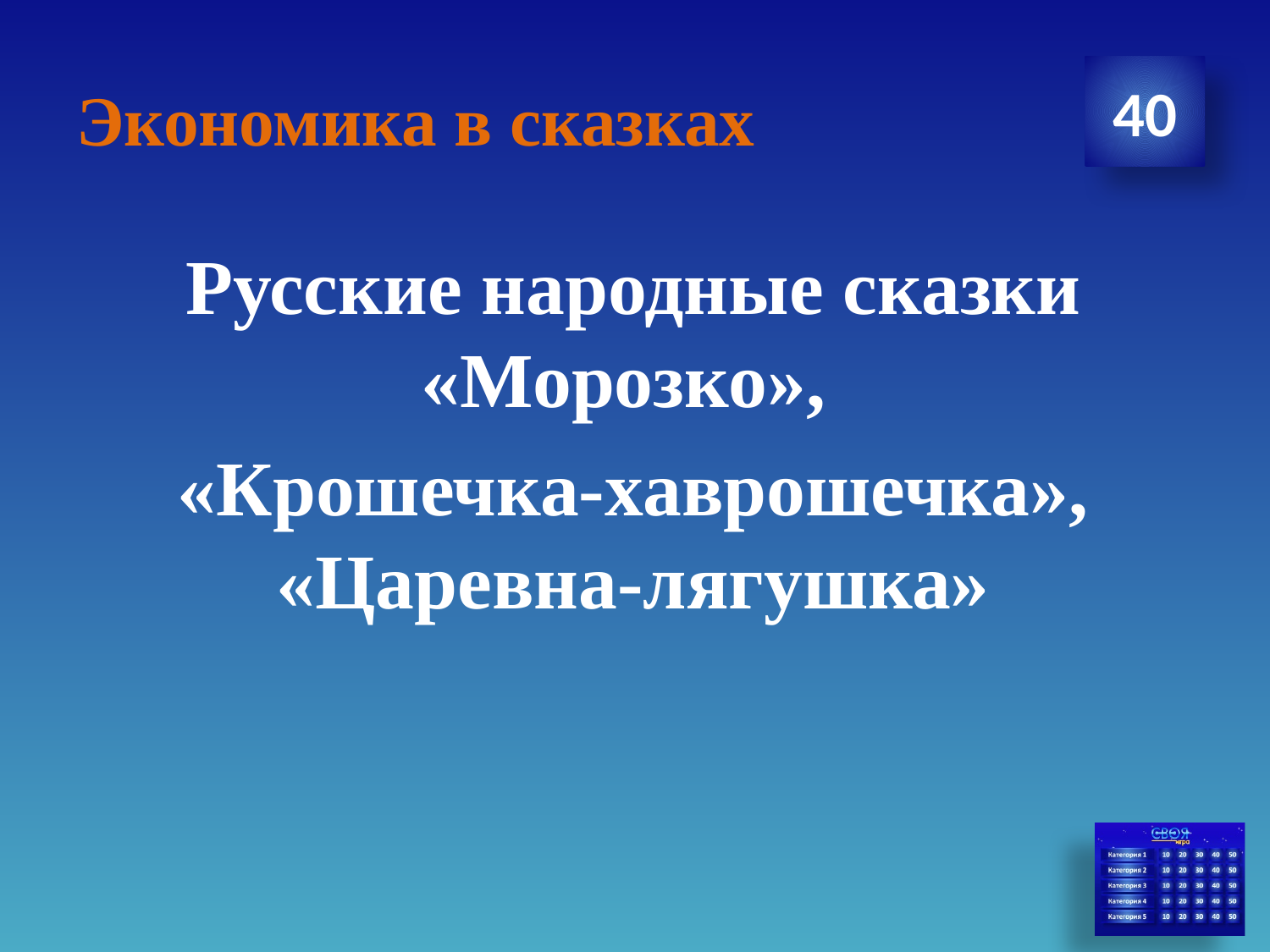

# Экономика в сказках
40

Русские народные сказки «Морозко»,
«Крошечка-хаврошечка», «Царевна-лягушка»